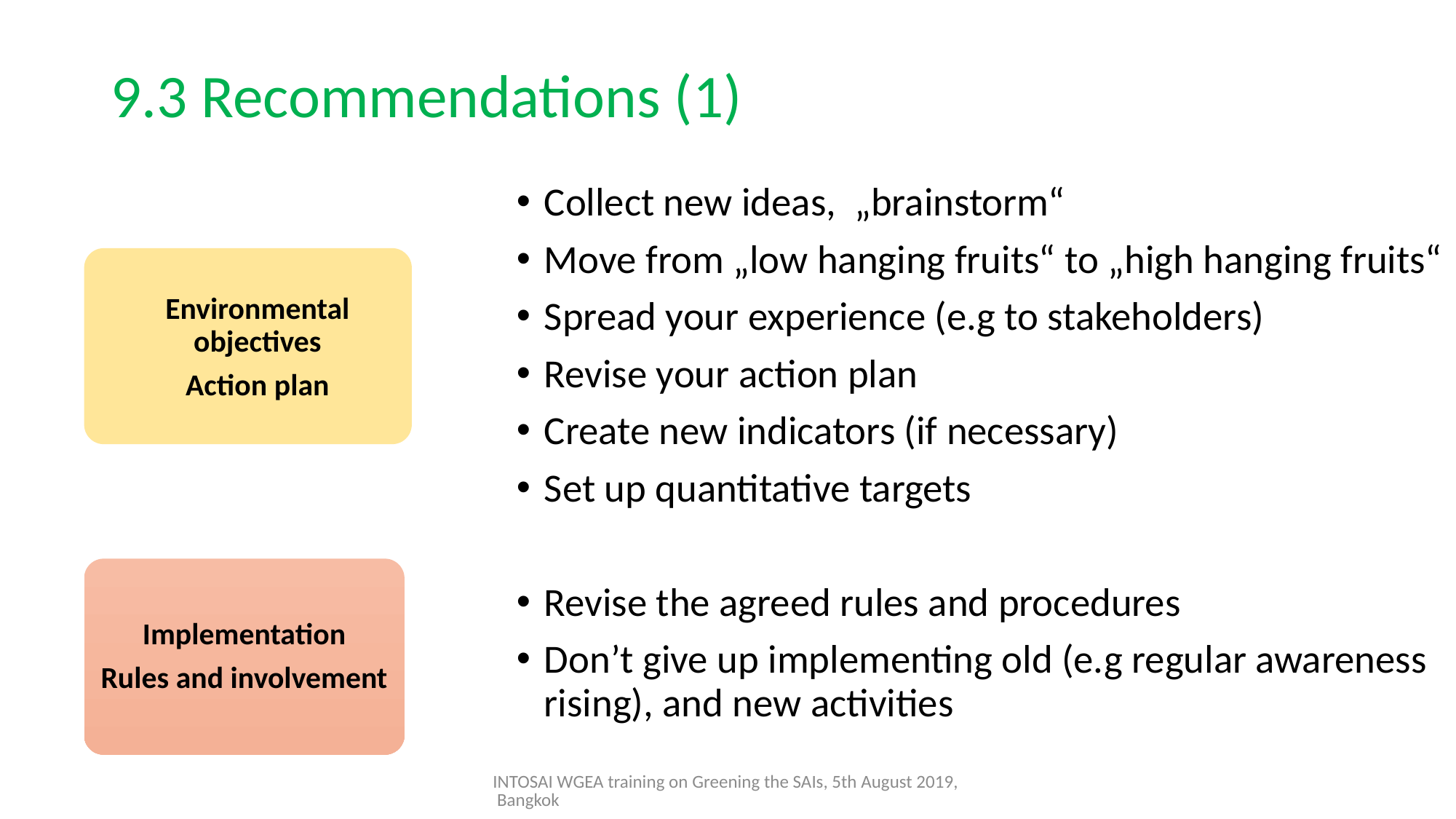

# 9.3 Recommendations (1)
Collect new ideas,  „brainstorm“
Move from „low hanging fruits“ to „high hanging fruits“
Spread your experience (e.g to stakeholders)
Revise your action plan
Create new indicators (if necessary)
Set up quantitative targets

Revise the agreed rules and procedures
Don’t give up implementing old (e.g regular awareness rising), and new activities

Environmental objectives
Action plan

Implementation
Rules and involvement
INTOSAI WGEA training on Greening the SAIs, 5th August 2019, Bangkok